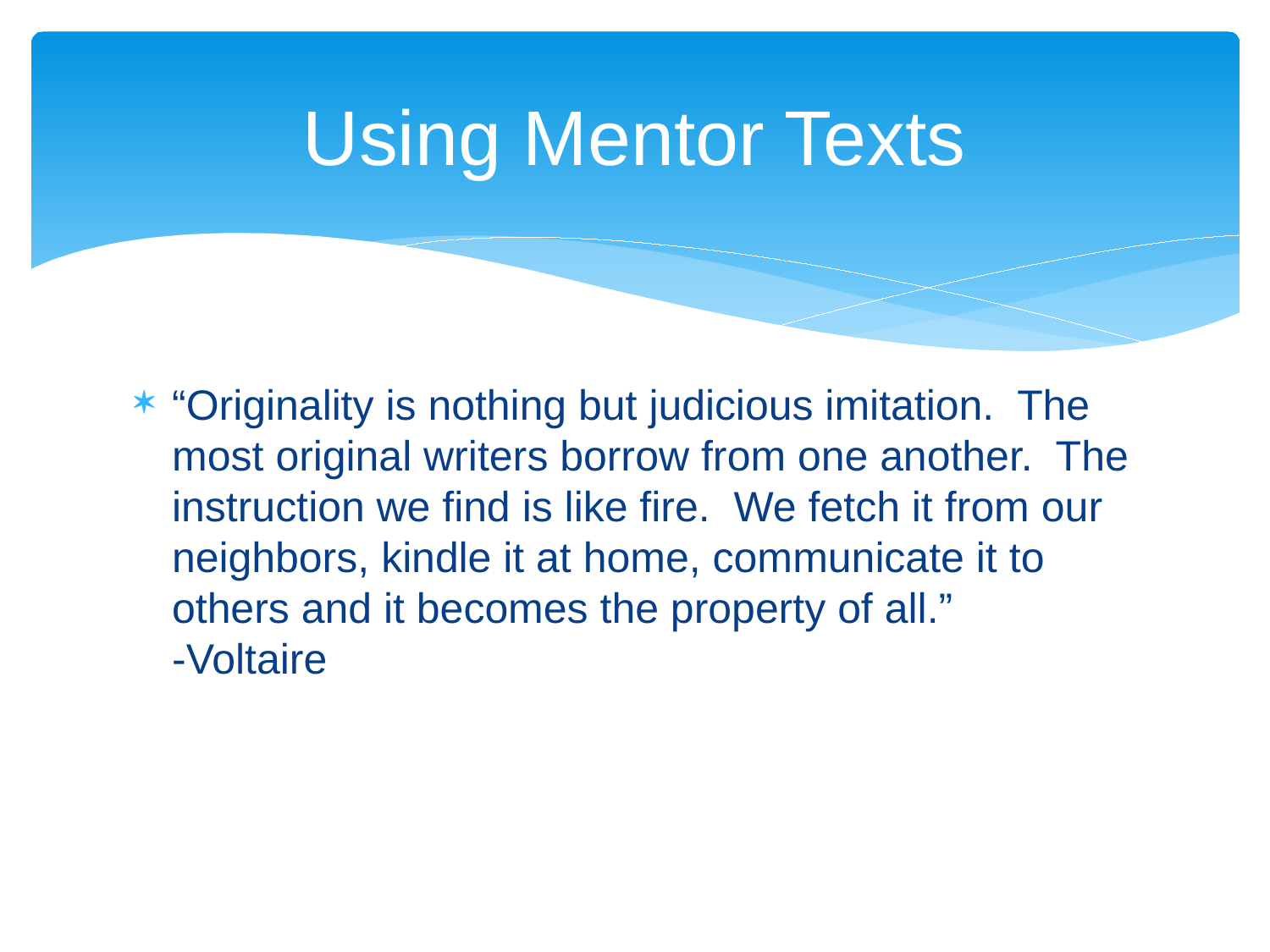

# Using Mentor Texts
“Originality is nothing but judicious imitation.  The most original writers borrow from one another.  The instruction we find is like fire.  We fetch it from our neighbors, kindle it at home, communicate it to others and it becomes the property of all.”
-Voltaire